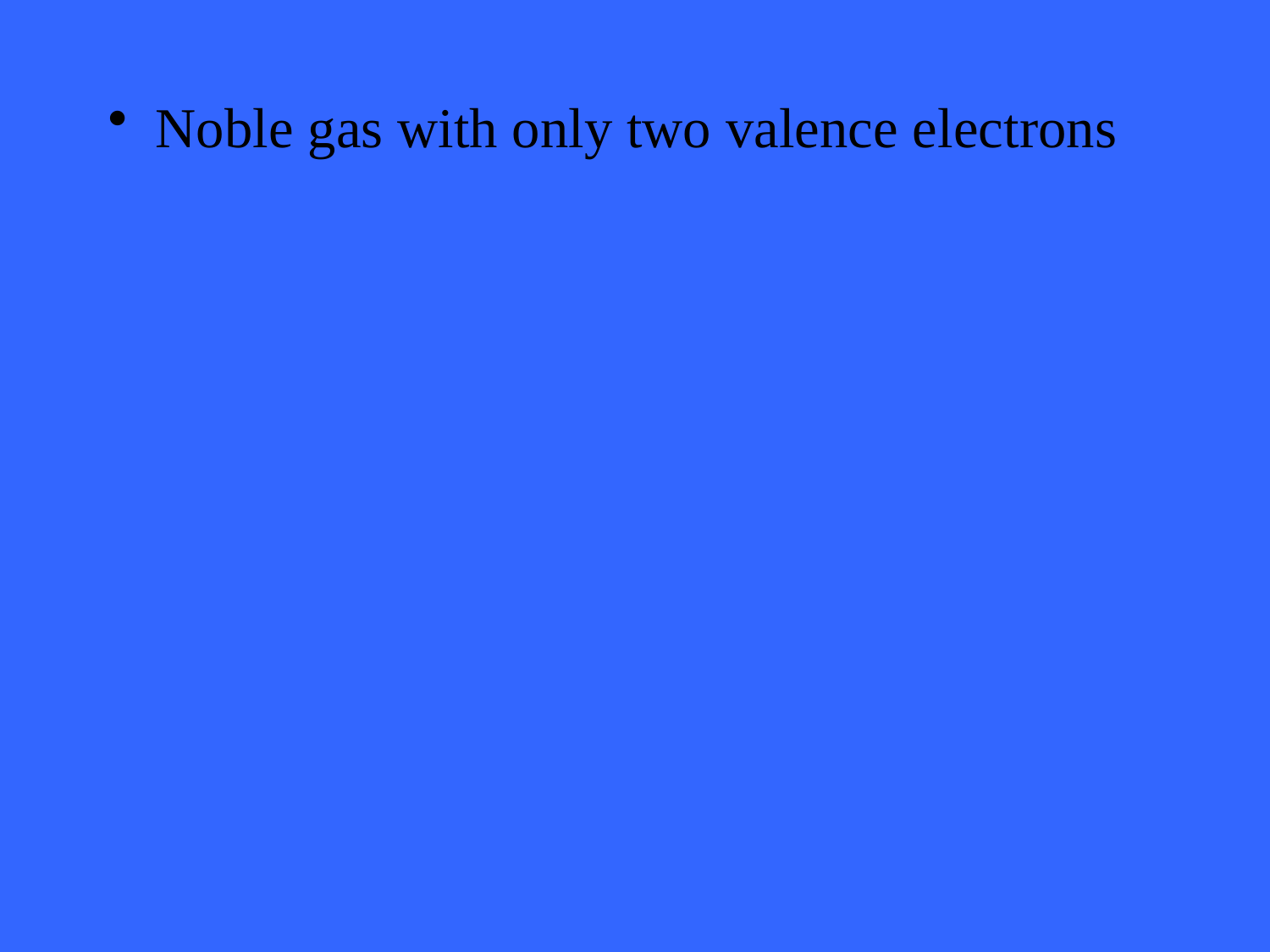

# Noble gas with only two valence electrons